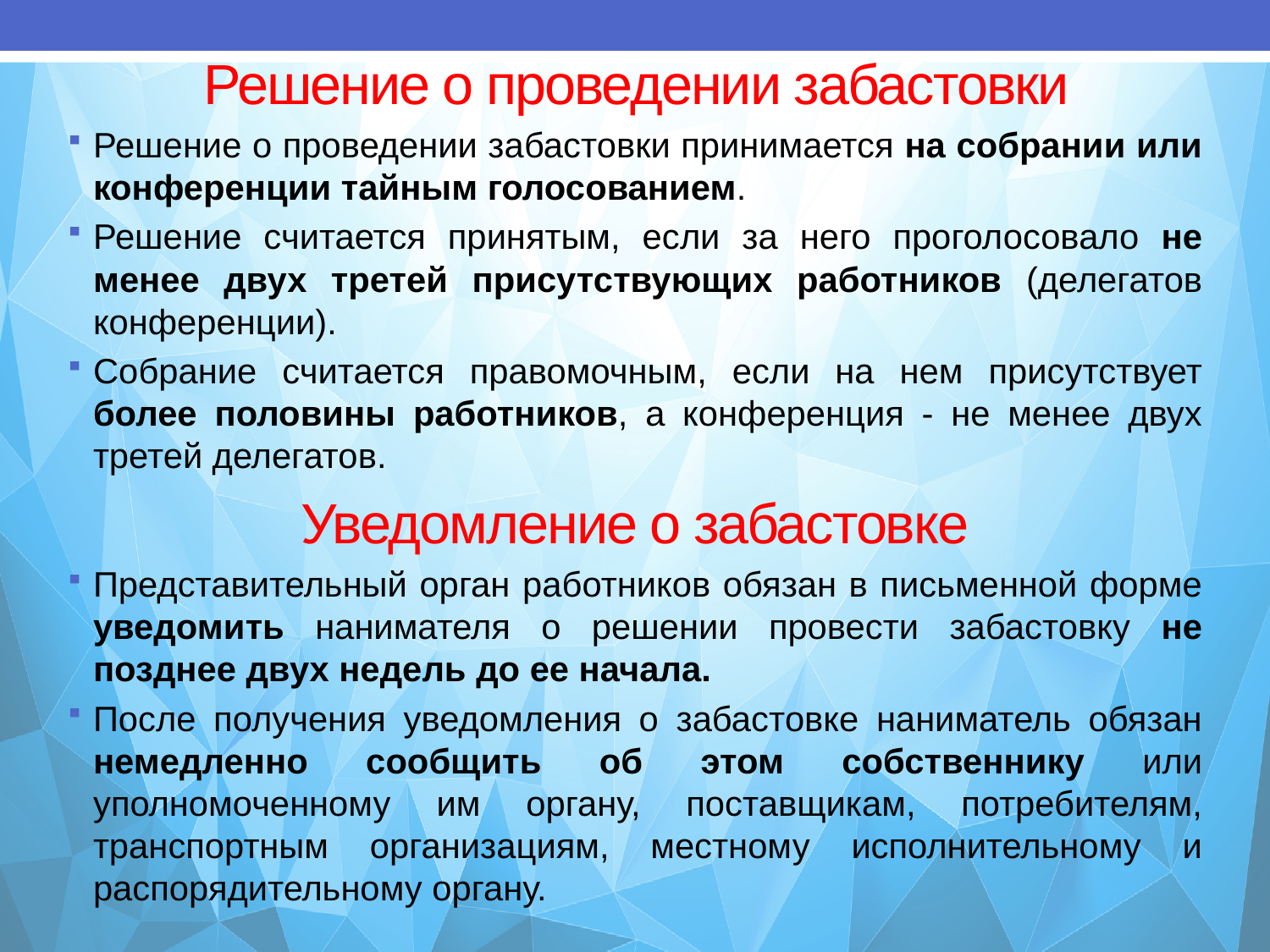

# Решение о проведении забастовки
Решение о проведении забастовки принимается на собрании или конференции тайным голосованием.
Решение считается принятым, если за него проголосовало не менее двух третей присутствующих работников (делегатов конференции).
Собрание считается правомочным, если на нем присутствует более половины работников, а конференция - не менее двух третей делегатов.
Уведомление о забастовке
Представительный орган работников обязан в письменной форме уведомить нанимателя о решении провести забастовку не позднее двух недель до ее начала.
После получения уведомления о забастовке наниматель обязан немедленно сообщить об этом собственнику или уполномоченному им органу, поставщикам, потребителям, транспортным организациям, местному исполнительному и распорядительному органу.